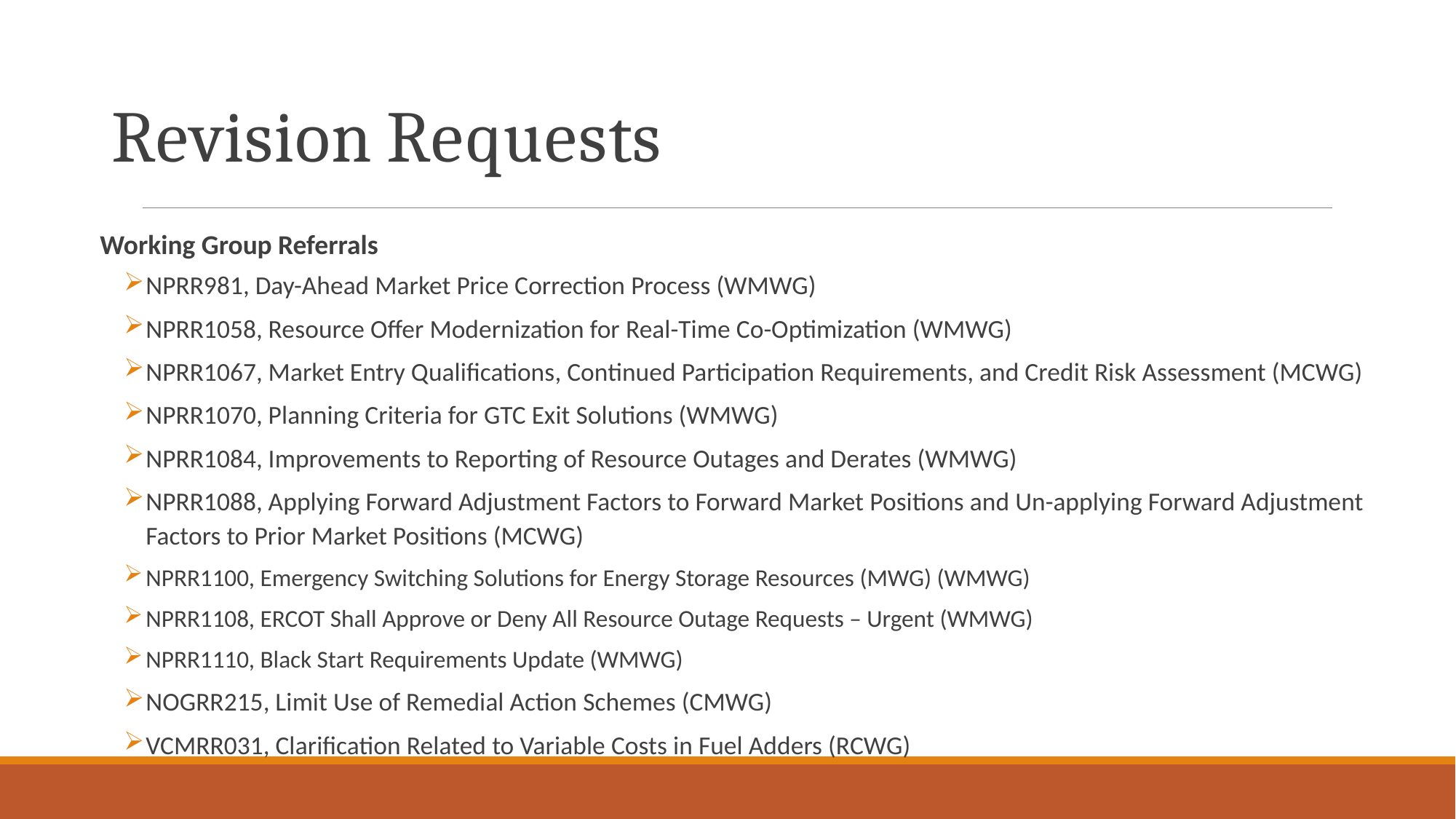

# Revision Requests
Working Group Referrals
NPRR981, Day-Ahead Market Price Correction Process (WMWG)
NPRR1058, Resource Offer Modernization for Real-Time Co-Optimization (WMWG)
NPRR1067, Market Entry Qualifications, Continued Participation Requirements, and Credit Risk Assessment (MCWG)
NPRR1070, Planning Criteria for GTC Exit Solutions (WMWG)
NPRR1084, Improvements to Reporting of Resource Outages and Derates (WMWG)
NPRR1088, Applying Forward Adjustment Factors to Forward Market Positions and Un-applying Forward Adjustment Factors to Prior Market Positions (MCWG)
NPRR1100, Emergency Switching Solutions for Energy Storage Resources (MWG) (WMWG)
NPRR1108, ERCOT Shall Approve or Deny All Resource Outage Requests – Urgent (WMWG)
NPRR1110, Black Start Requirements Update (WMWG)
NOGRR215, Limit Use of Remedial Action Schemes (CMWG)
VCMRR031, Clarification Related to Variable Costs in Fuel Adders (RCWG)